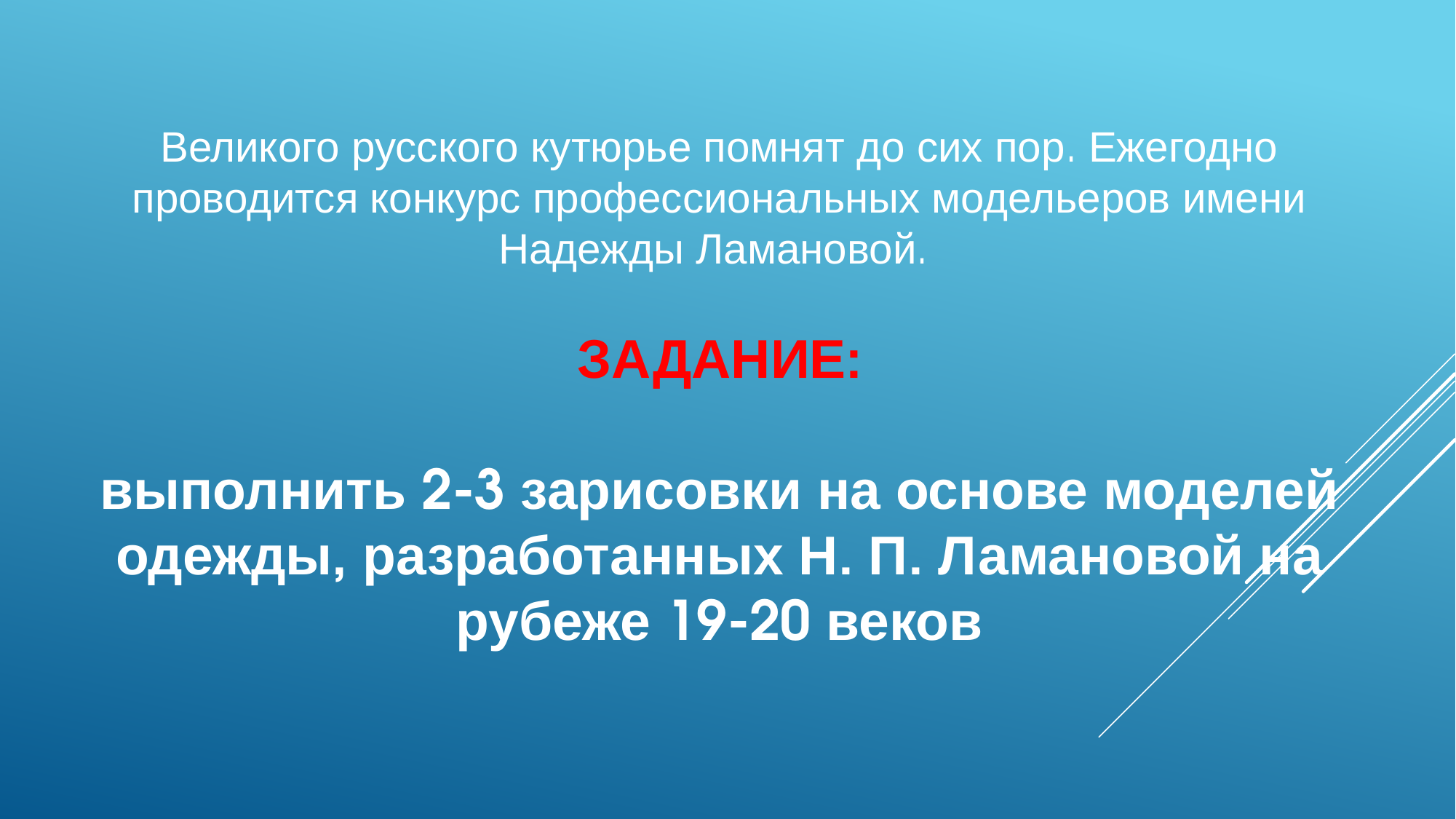

Великого русского кутюрье помнят до сих пор. Ежегодно проводится конкурс профессиональных модельеров имени Надежды Ламановой.

ЗАДАНИЕ:

выполнить 2-3 зарисовки на основе моделей одежды, разработанных Н. П. Ламановой на рубеже 19-20 веков